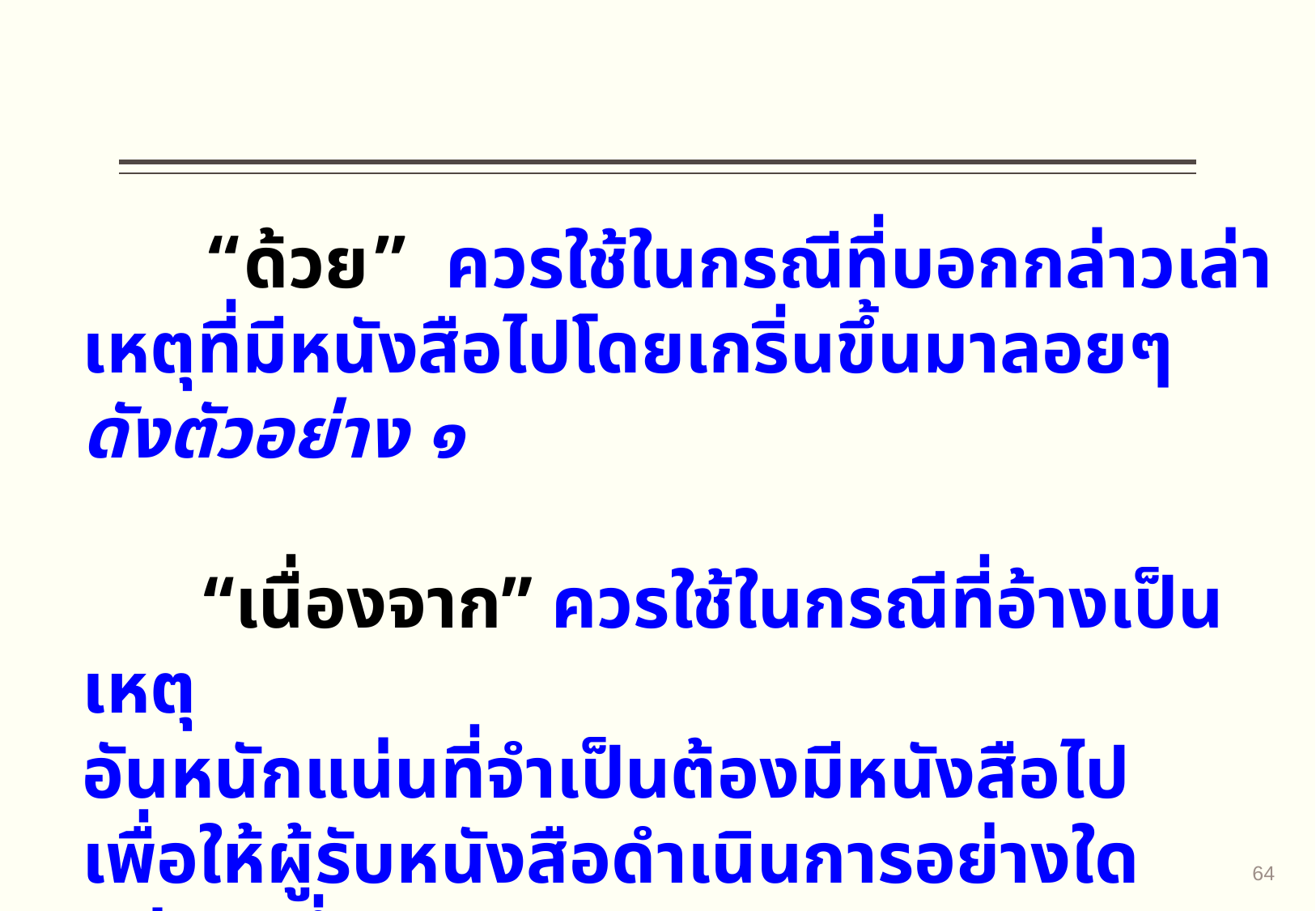

“ด้วย”  ควรใช้ในกรณีที่บอกกล่าวเล่าเหตุที่มีหนังสือไปโดยเกริ่นขึ้นมาลอยๆ  ดังตัวอย่าง ๑

	“เนื่องจาก” ควรใช้ในกรณีที่อ้างเป็นเหตุ
อันหนักแน่นที่จำเป็นต้องมีหนังสือไป  เพื่อให้ผู้รับหนังสือดำเนินการอย่างใดอย่างหนึ่ง
64